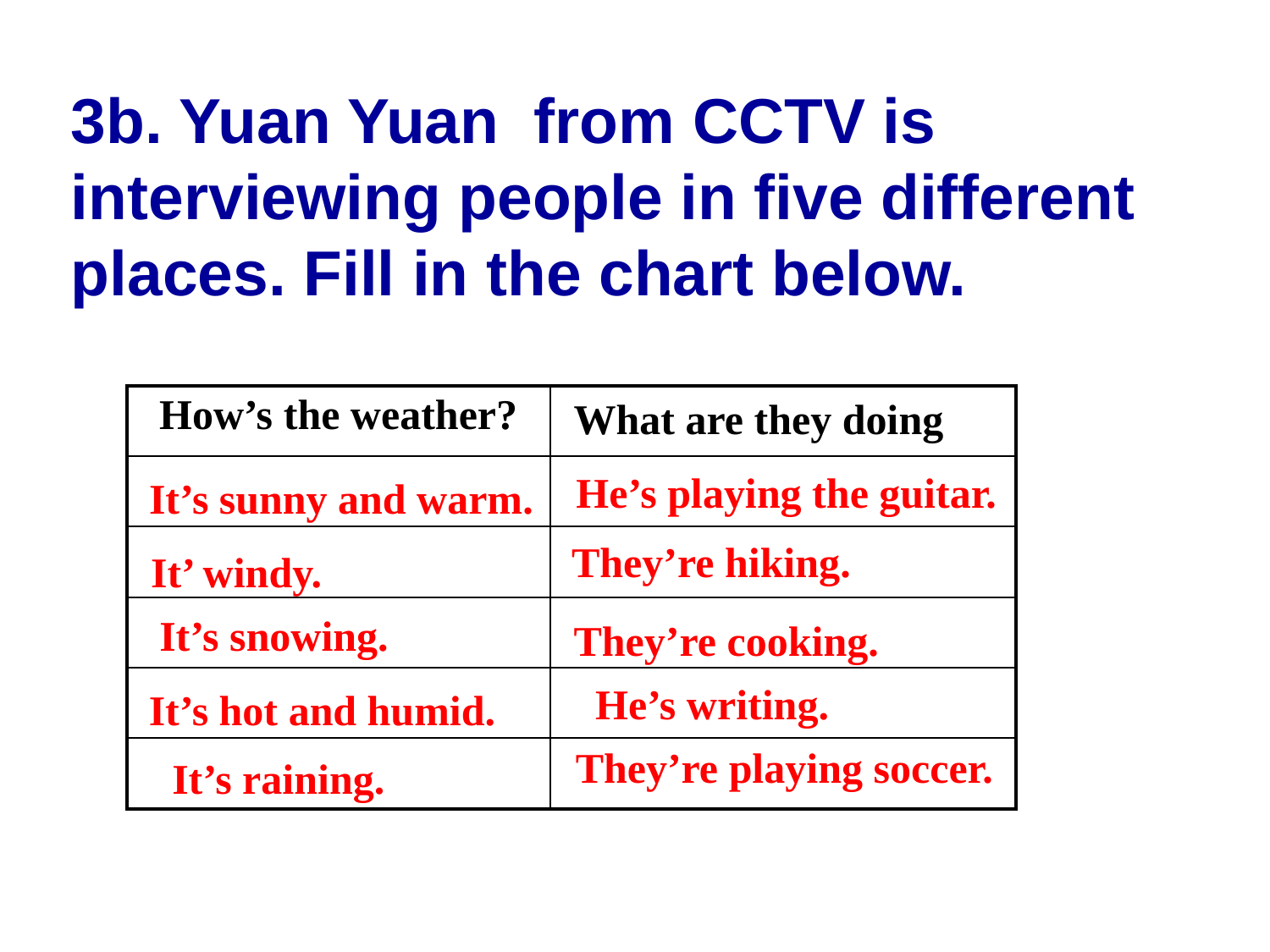

3b. Yuan Yuan  from CCTV is
interviewing people in five different
places. Fill in the chart below.
How’s the weather?

|  |  |
| --- | --- |
|  |  |
|  |  |
|  |  |
|  |  |
|  |  |
What are they doing
He’s playing the guitar.
Zx.xk
It’s sunny and warm.
They’re hiking.
It’ windy.
It’s snowing.
They’re cooking.
He’s writing.
It’s hot and humid.

They’re playing soccer.
It’s raining.